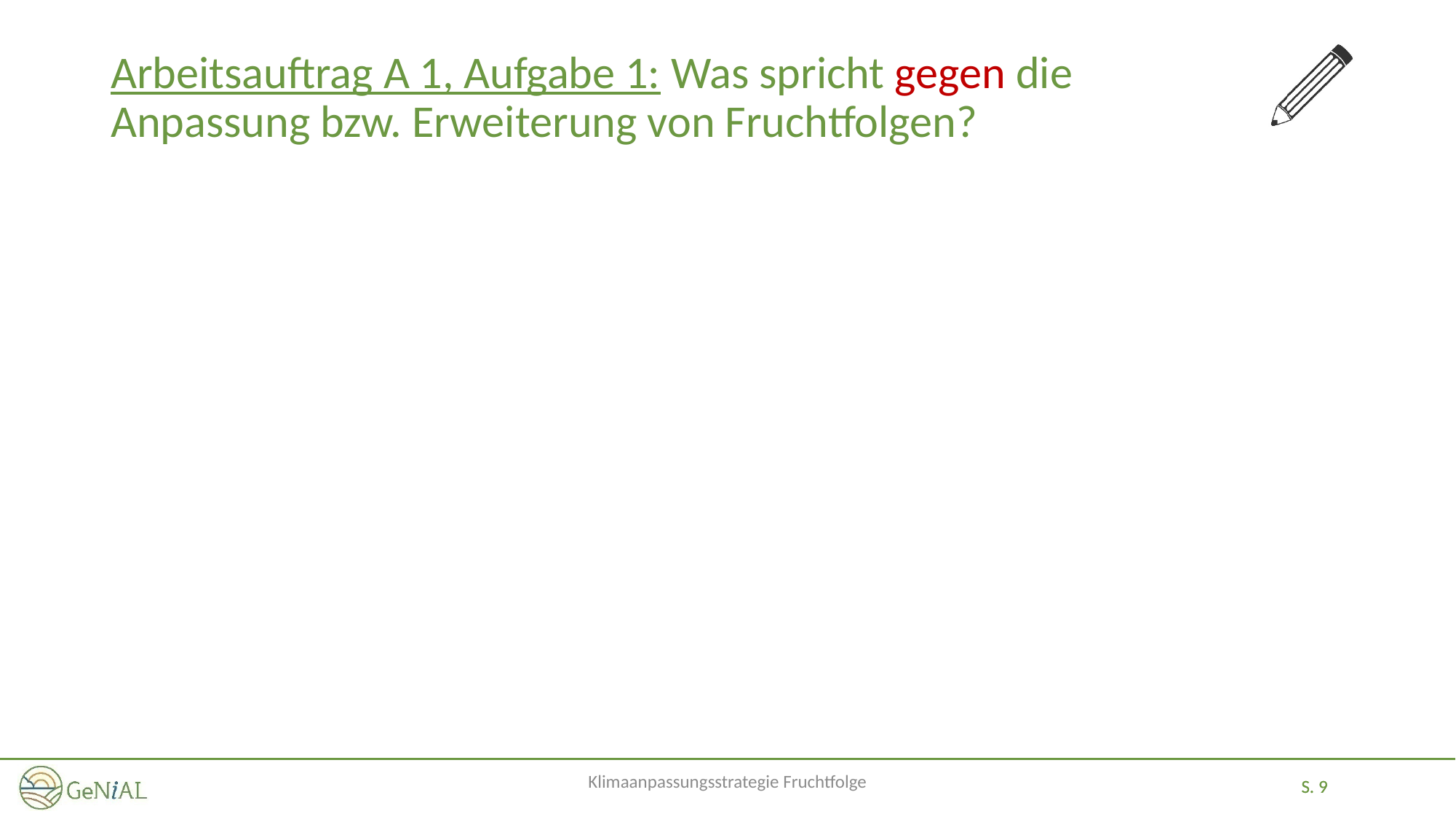

# Arbeitsauftrag A 1, Aufgabe 1: Was spricht gegen die Anpassung bzw. Erweiterung von Fruchtfolgen?

Klimaanpassungsstrategie Fruchtfolge